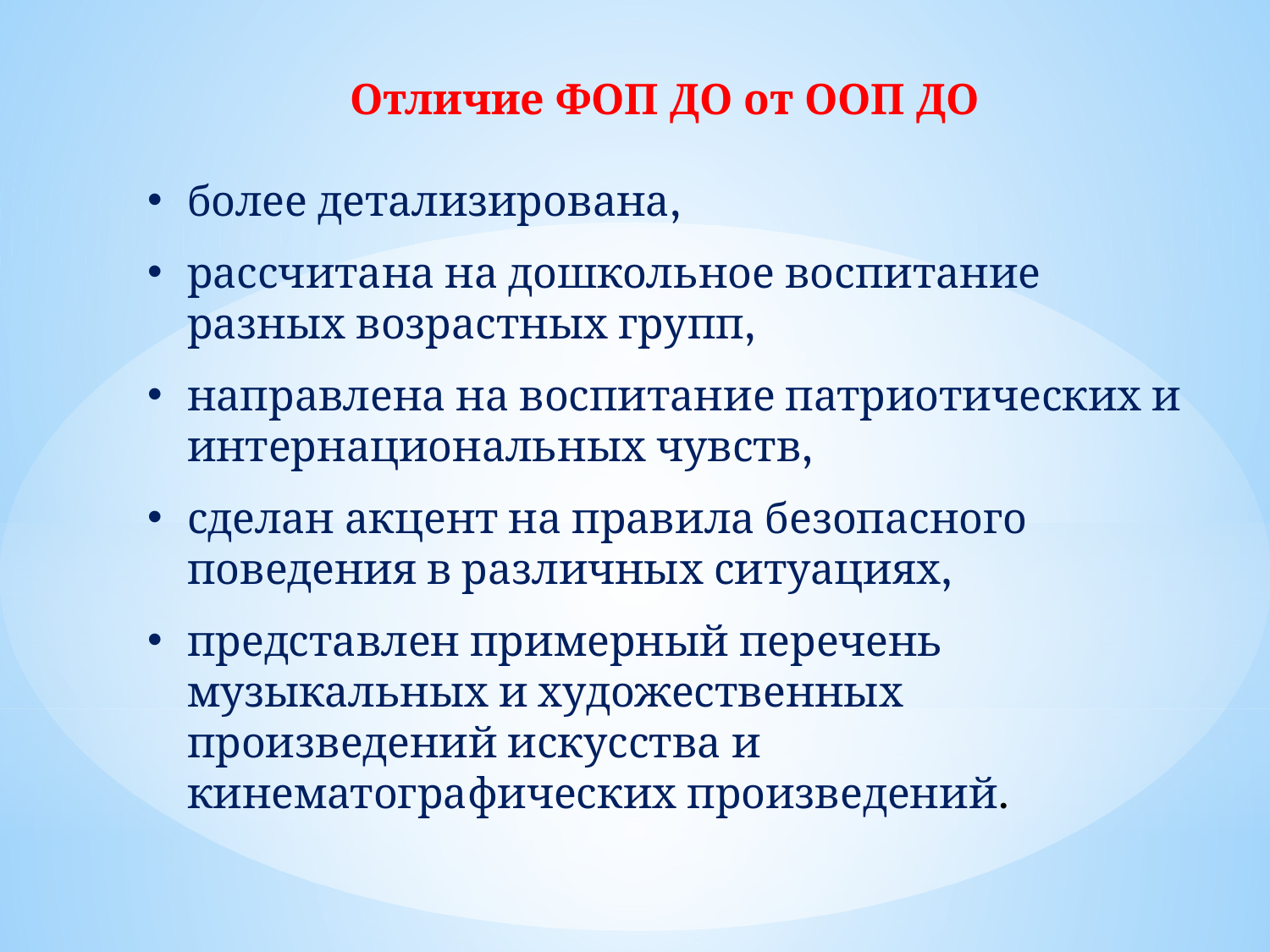

Отличие ФОП ДО от ООП ДО

более детализирована,
рассчитана на дошкольное воспитание разных возрастных групп,
направлена на воспитание патриотических и интернациональных чувств,
сделан акцент на правила безопасного поведения в различных ситуациях,
представлен примерный перечень музыкальных и художественных произведений искусства и кинематографических произведений.